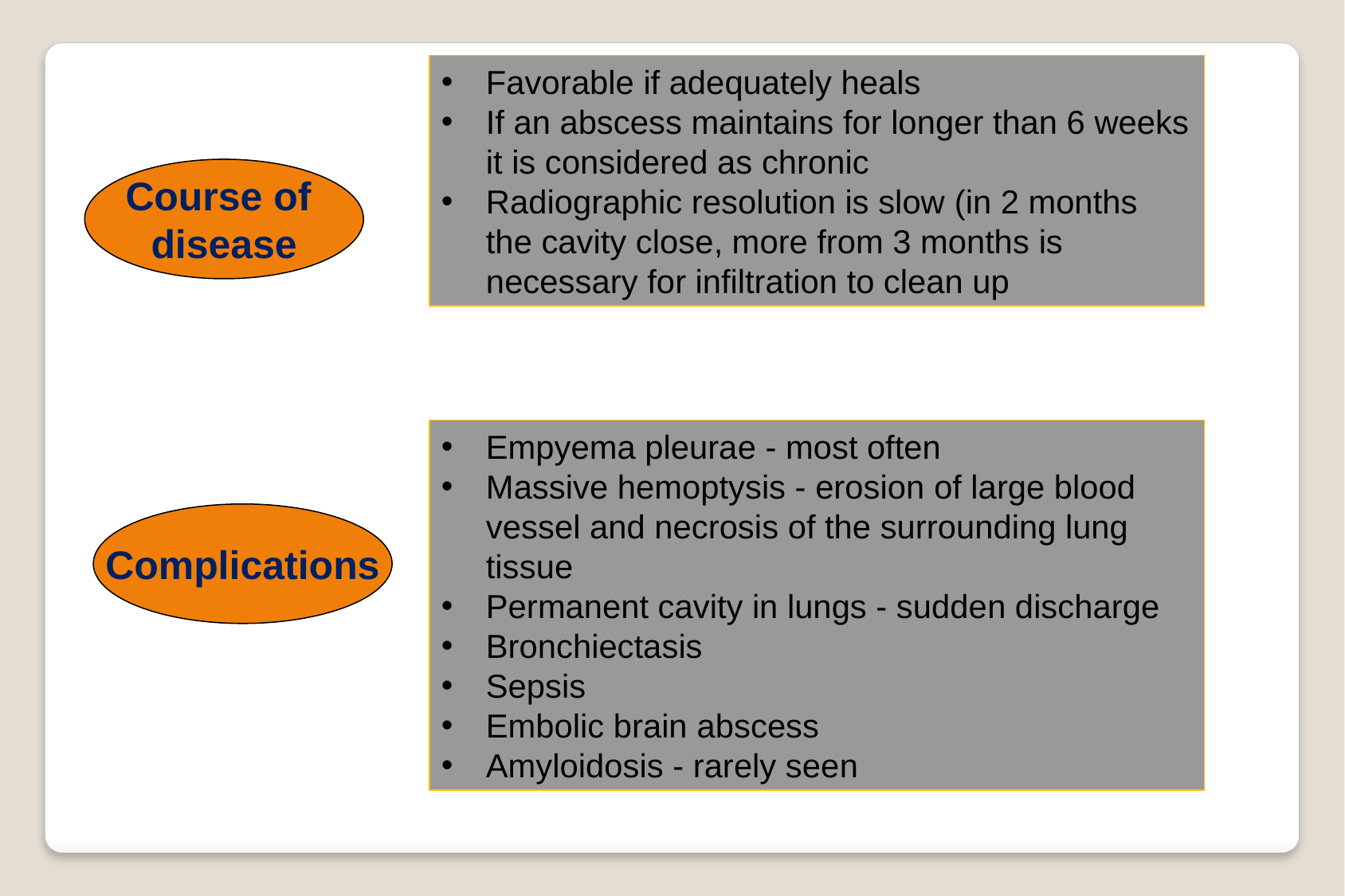

Favorable if adequately heals
If an abscess maintains for longer than 6 weeks it is considered as chronic
Radiographic resolution is slow (in 2 months the cavity close, more from 3 months is necessary for infiltration to clean up
Course of
disease
Empyema pleurae - most often
Massive hemoptysis - erosion of large blood vessel and necrosis of the surrounding lung tissue
Permanent cavity in lungs - sudden discharge
Bronchiectasis
Sepsis
Embolic brain abscess
Amyloidosis - rarely seen
Complications